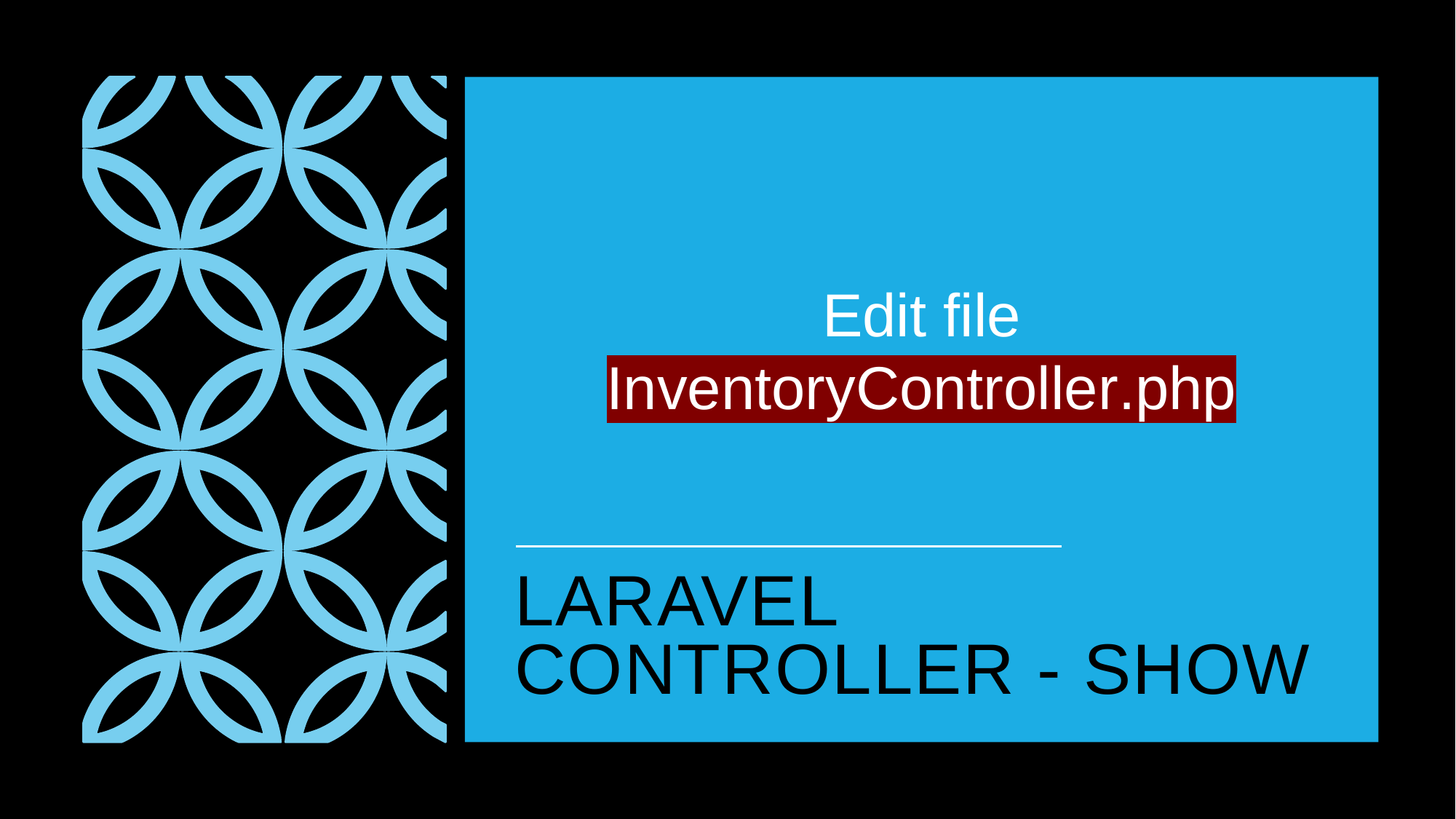

Edit file InventoryController.php
# Laravel CONTROLLER - SHOW